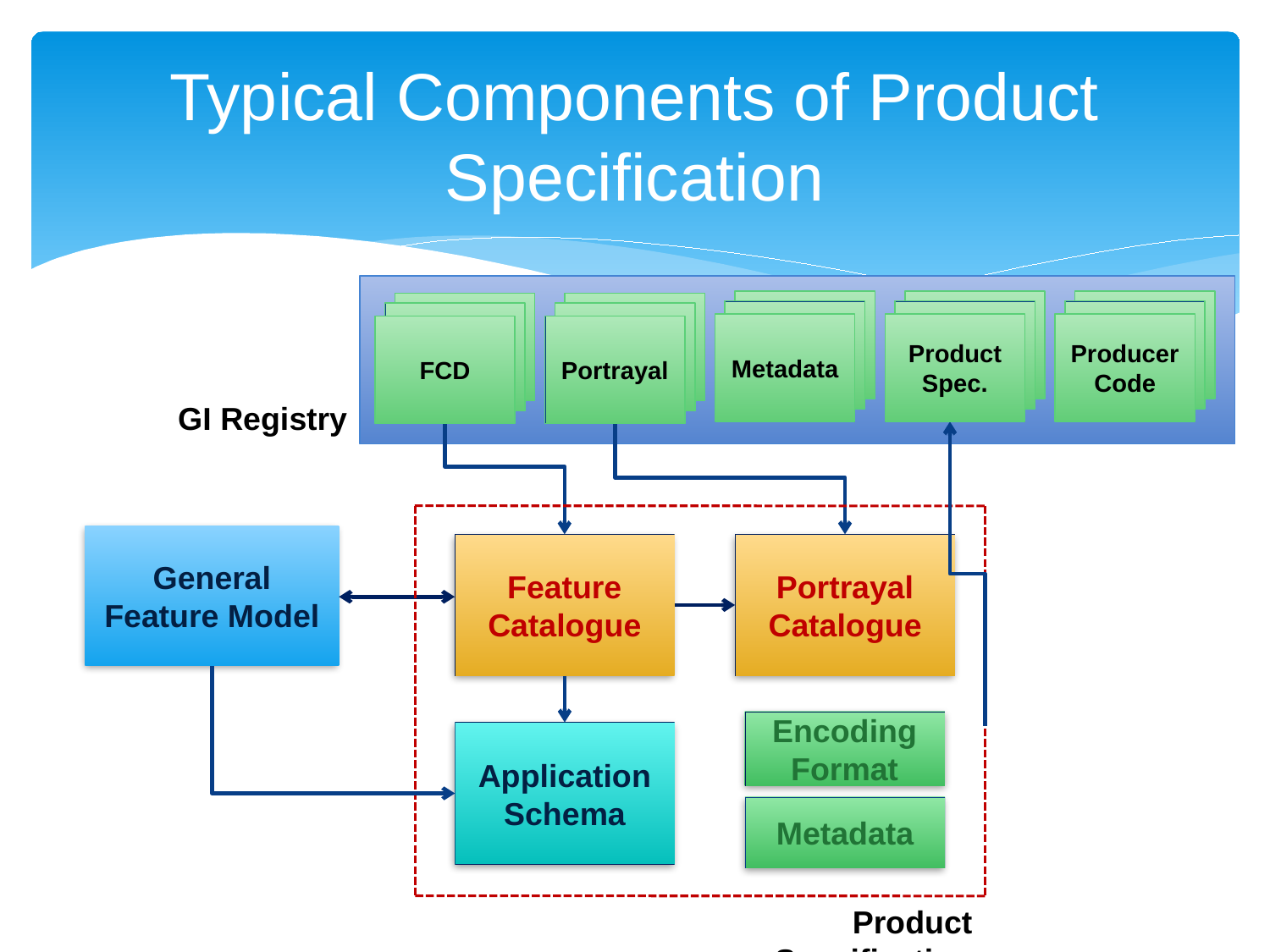

# Typical Components of Product Specification

Metadata
Product Spec.
Producer
Code
FCD Register
Portrayal
Metadata
Product Spec.
Producer
Code
FCD Register
Portrayal
Metadata
Product Spec.
Producer
Code
FCD
Portrayal
GI Registry
Feature Catalogue
Portrayal Catalogue
Encoding Format
Application Schema
General Feature Model
Metadata
Product Specification